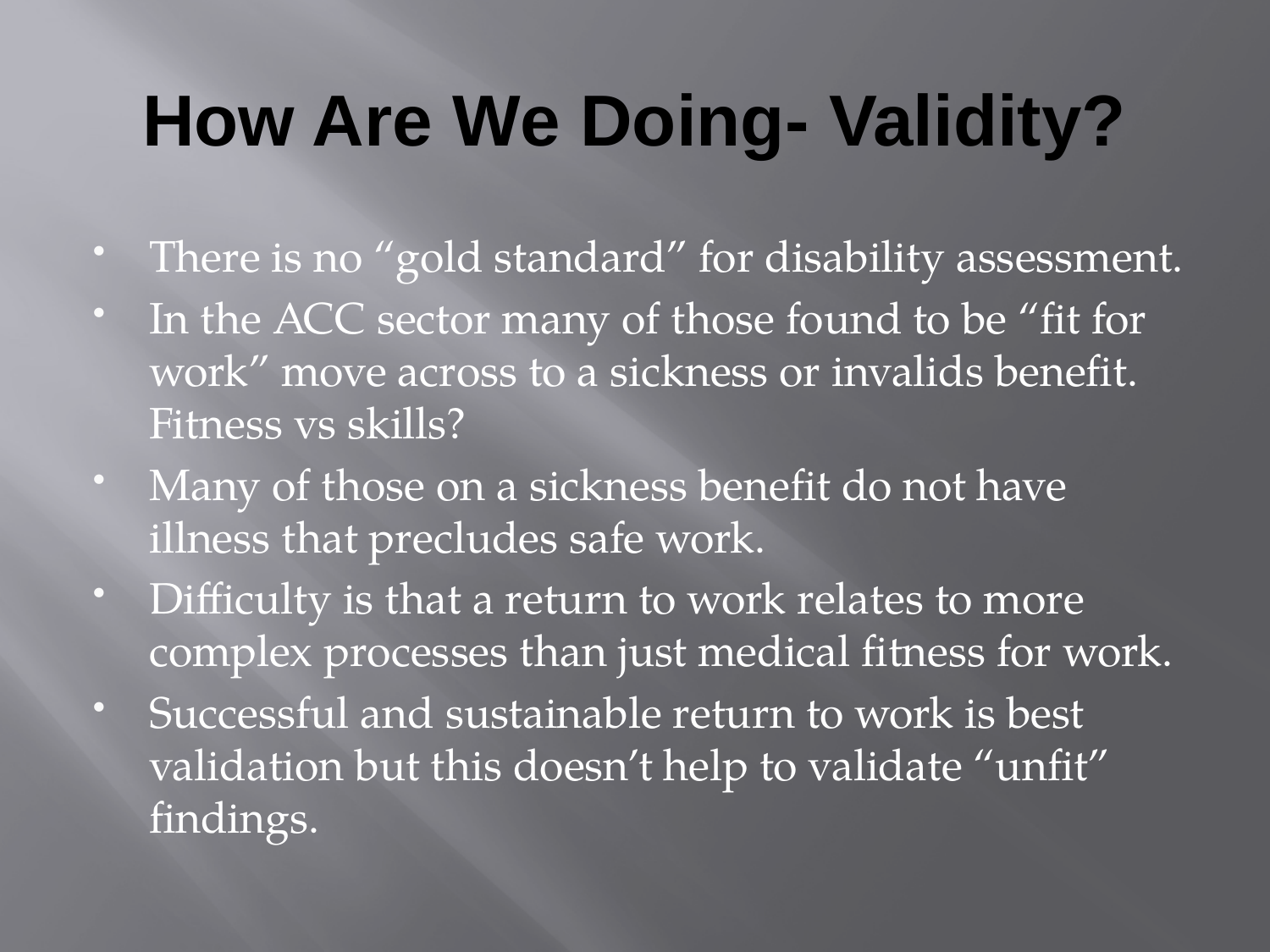

# How Are We Doing- Validity?
There is no “gold standard” for disability assessment.
In the ACC sector many of those found to be “fit for work” move across to a sickness or invalids benefit. Fitness vs skills?
Many of those on a sickness benefit do not have illness that precludes safe work.
Difficulty is that a return to work relates to more complex processes than just medical fitness for work.
Successful and sustainable return to work is best validation but this doesn’t help to validate “unfit” findings.